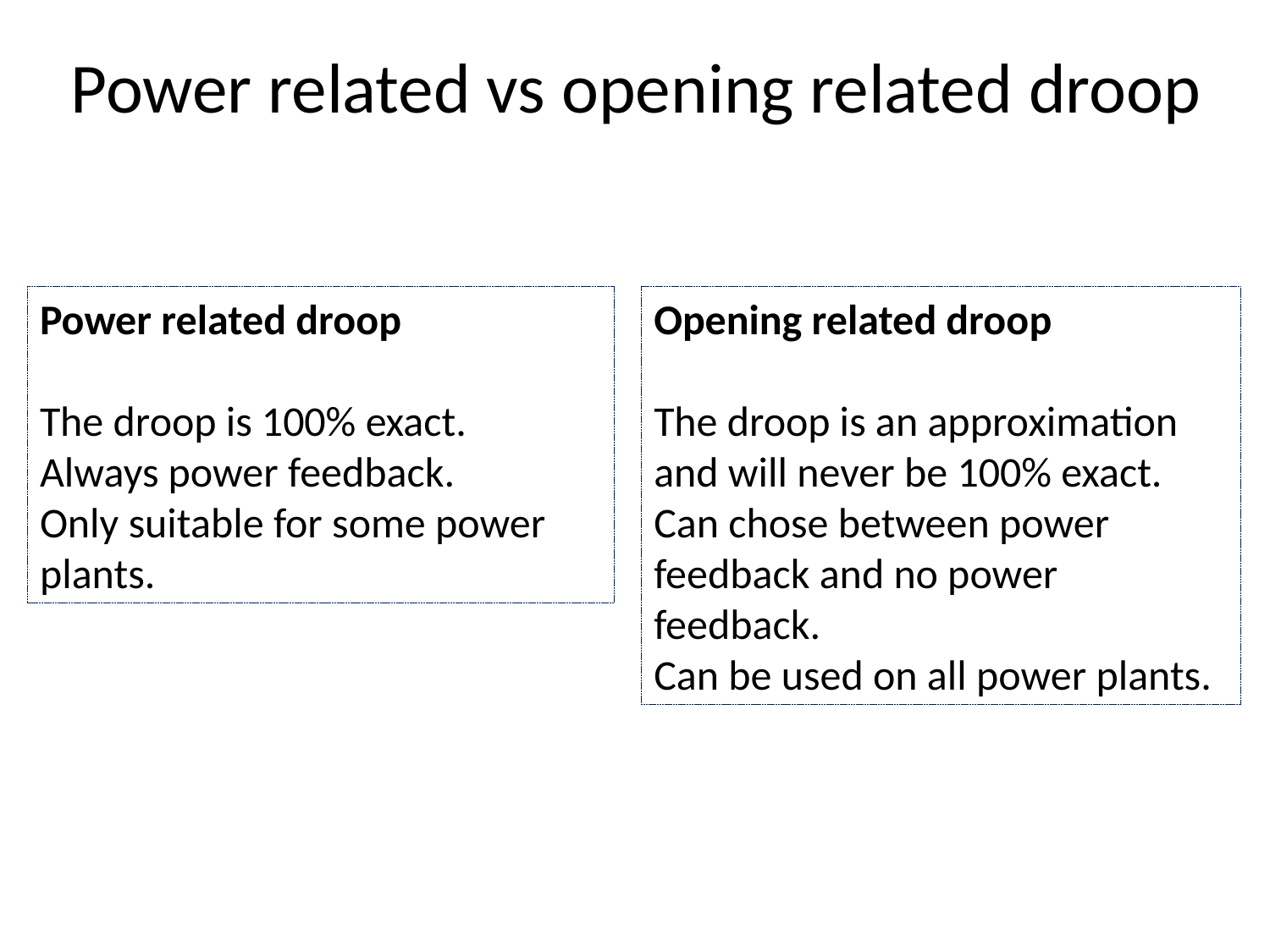

Power related vs opening related droop
Power related droop

The droop is 100% exact.
Always power feedback.
Only suitable for some power plants.
Opening related droop

The droop is an approximation and will never be 100% exact.
Can chose between power feedback and no power feedback.
Can be used on all power plants.